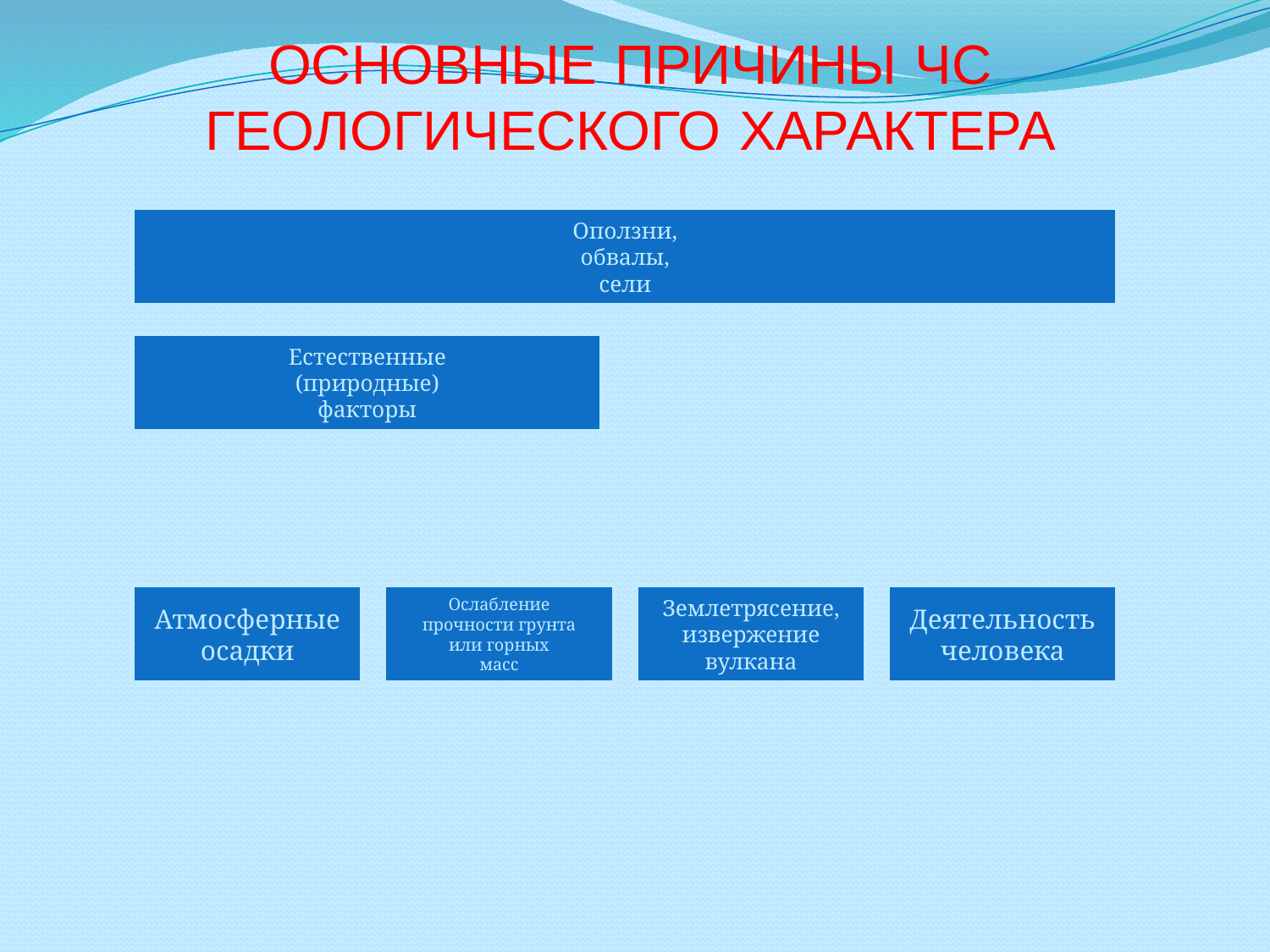

# ОСНОВНЫЕ ПРИЧИНЫ ЧС ГЕОЛОГИЧЕСКОГО ХАРАКТЕРА
Оползни,
обвалы,
сели
Естественные
(природные)
факторы
факторы
Атмосферные
осадки
Ослабление
прочности грунта
или горных
масс
Землетрясение,
извержение
вулкана
Деятельность
человека